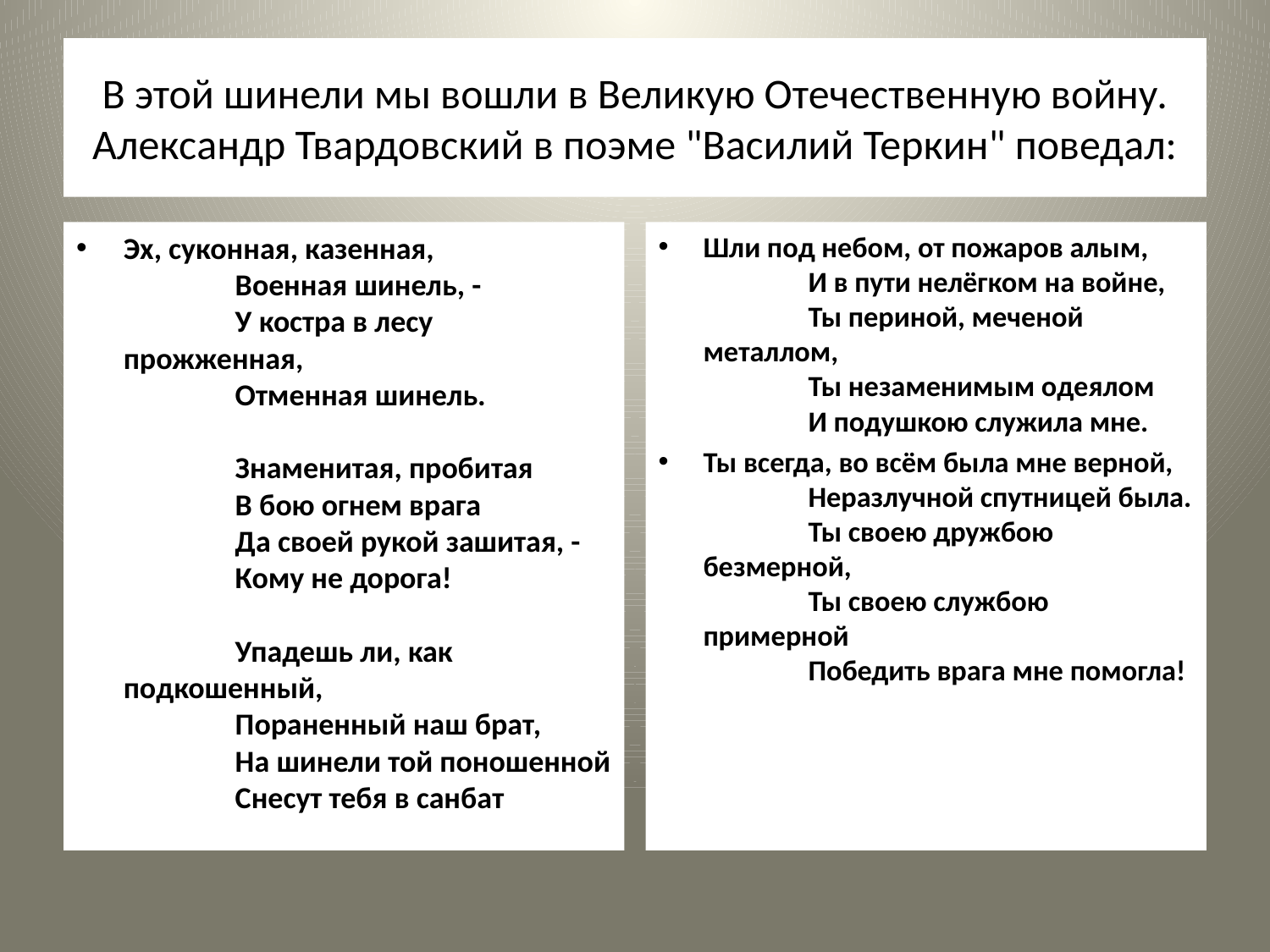

# В этой шинели мы вошли в Великую Отечественную войну. Александр Твардовский в поэме "Василий Теркин" поведал:
Эх, суконная, казенная,
                Военная шинель, -
                У костра в лесу прожженная,
                Отменная шинель.
                Знаменитая, пробитая
                В бою огнем врага
                Да своей рукой зашитая, -
                Кому не дорога!
                Упадешь ли, как подкошенный,
                Пораненный наш брат,
                На шинели той поношенной
                Снесут тебя в санбат
Шли под небом, от пожаров алым,
                И в пути нелёгком на войне,
                Ты периной, меченой металлом,
                Ты незаменимым одеялом
                И подушкою служила мне.
Ты всегда, во всём была мне верной,
                Неразлучной спутницей была.
                Ты своею дружбою безмерной,
                Ты своею службою примерной
                Победить врага мне помогла!